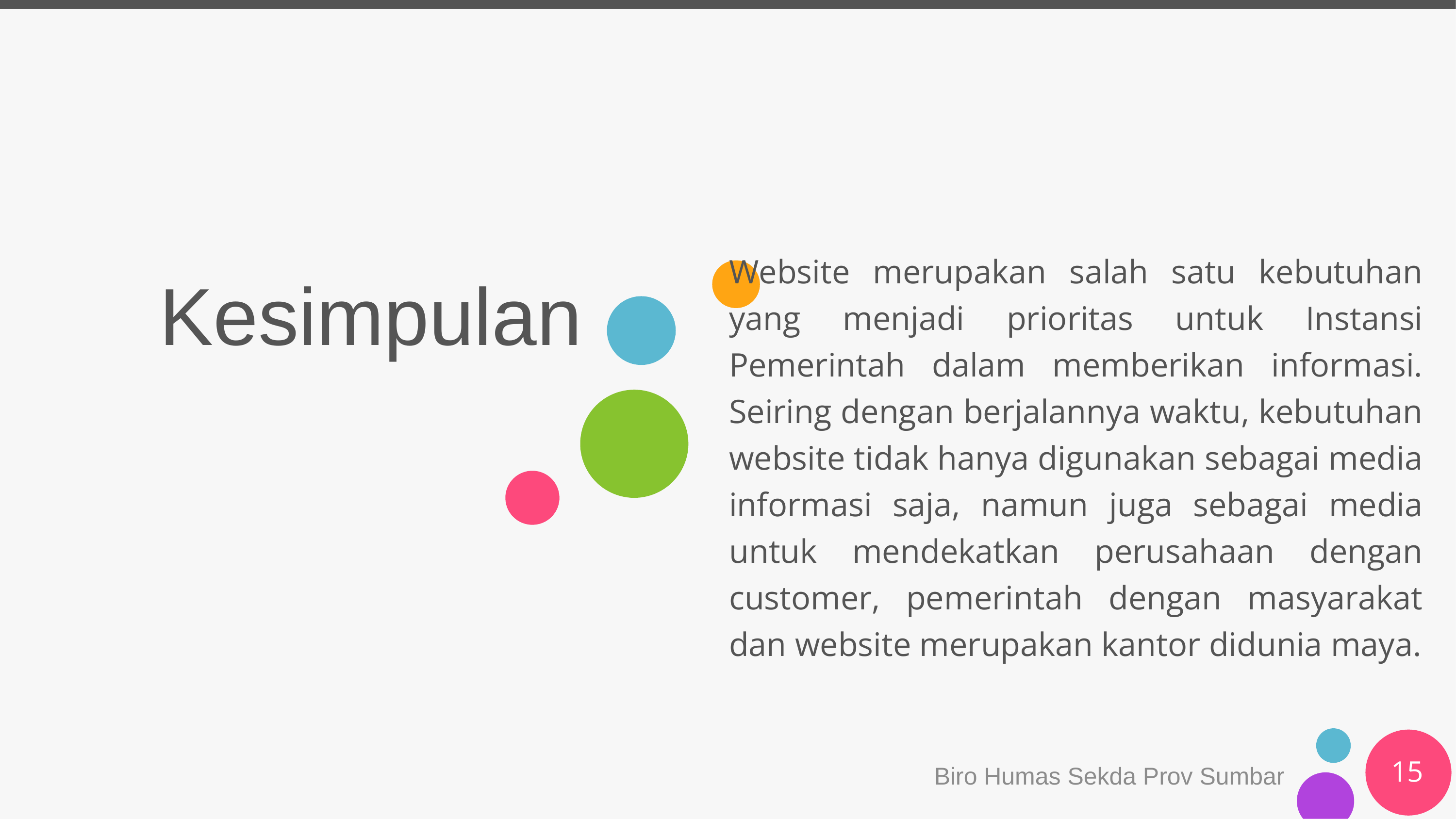

Website merupakan salah satu kebutuhan yang menjadi prioritas untuk Instansi Pemerintah dalam memberikan informasi. Seiring dengan berjalannya waktu, kebutuhan website tidak hanya digunakan sebagai media informasi saja, namun juga sebagai media untuk mendekatkan perusahaan dengan customer, pemerintah dengan masyarakat dan website merupakan kantor didunia maya.
# Kesimpulan
15
Biro Humas Sekda Prov Sumbar